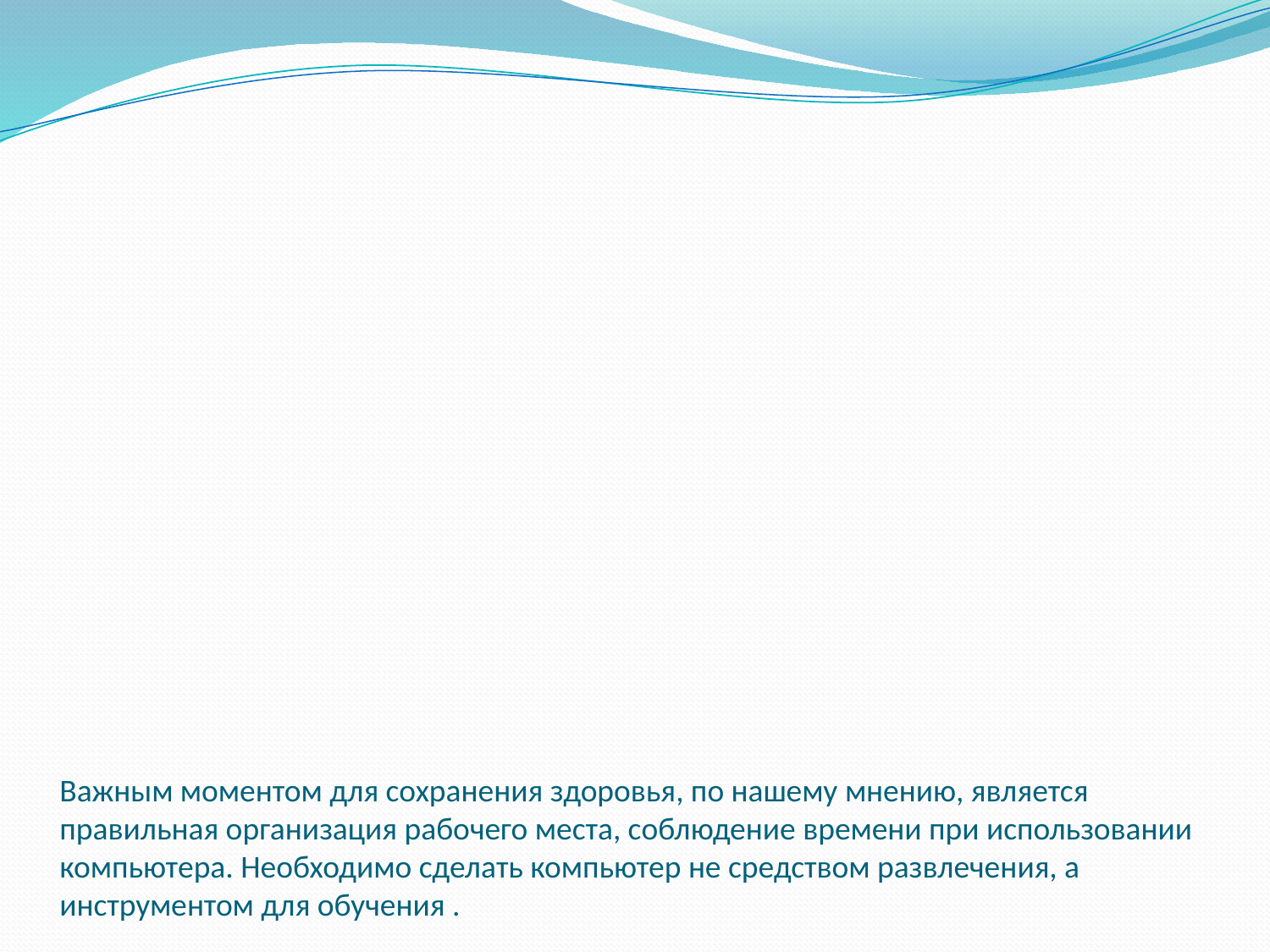

# Важным моментом для сохранения здоровья, по нашему мнению, является правильная организация рабочего места, соблюдение времени при использовании компьютера. Необходимо сделать компьютер не средством развлечения, а инструментом для обучения .

[unsupported chart]